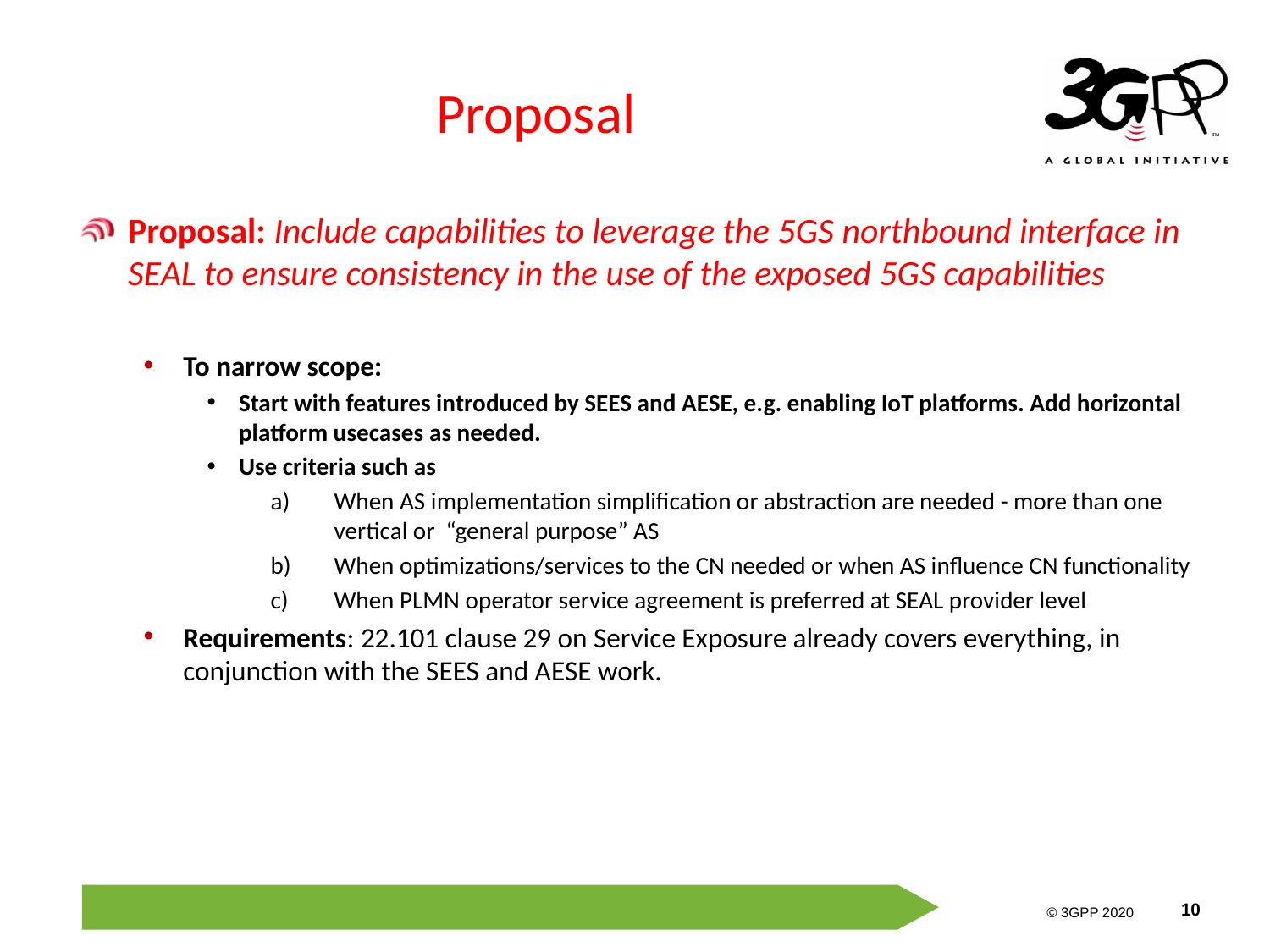

# Proposal
Proposal: Include capabilities to leverage the 5GS northbound interface in SEAL to ensure consistency in the use of the exposed 5GS capabilities

To narrow scope:
Start with features introduced by SEES and AESE, e.g. enabling IoT platforms. Add horizontal platform usecases as needed.
Use criteria such as
When AS implementation simplification or abstraction are needed - more than one vertical or  “general purpose” AS
When optimizations/services to the CN needed or when AS influence CN functionality
When PLMN operator service agreement is preferred at SEAL provider level
Requirements: 22.101 clause 29 on Service Exposure already covers everything, in conjunction with the SEES and AESE work.